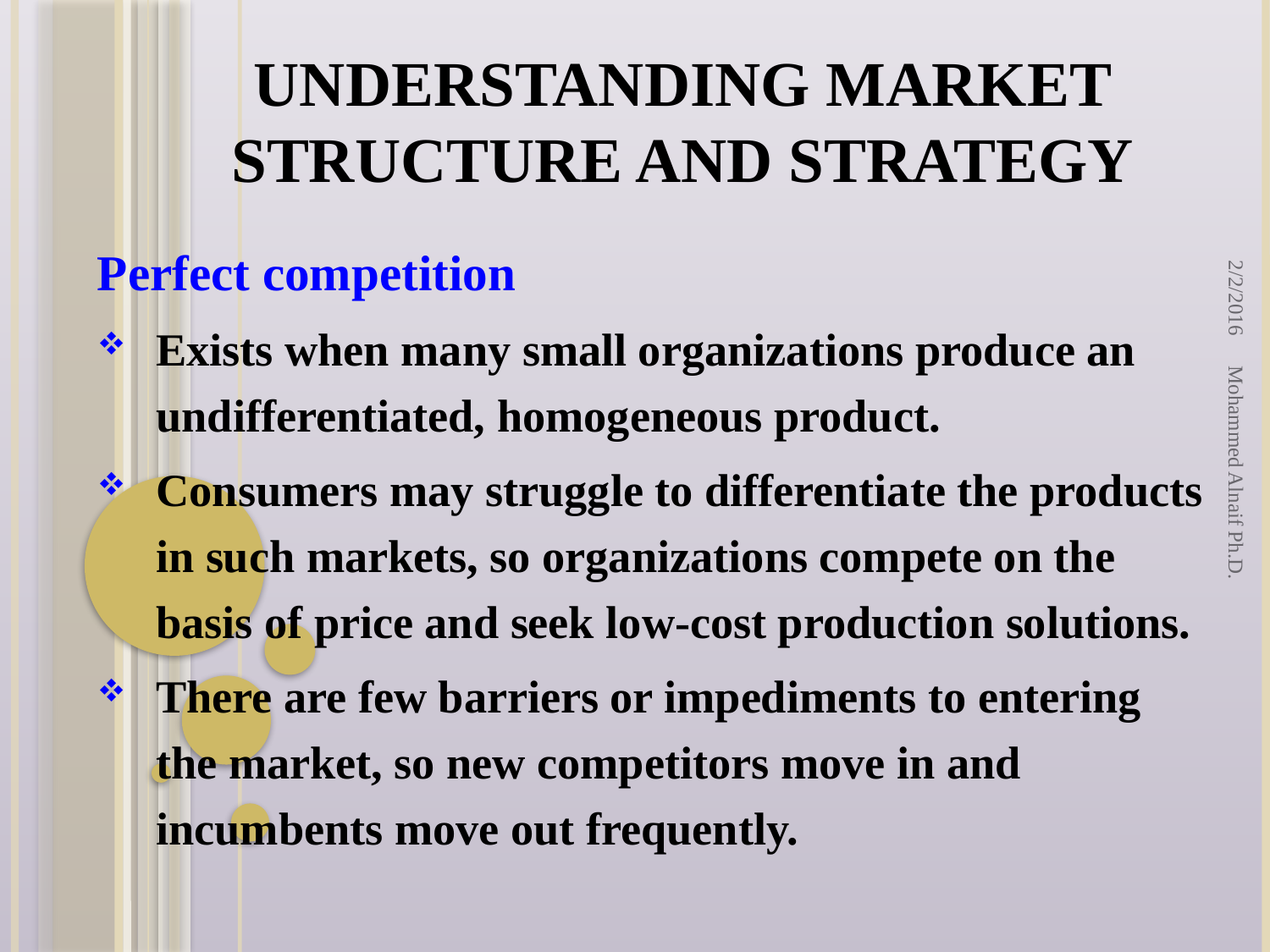

# Understanding Market Structure and Strategy
2/2/2016
Perfect competition
Exists when many small organizations produce an undifferentiated, homogeneous product.
Consumers may struggle to differentiate the products in such markets, so organizations compete on the basis of price and seek low-cost production solutions.
There are few barriers or impediments to entering the market, so new competitors move in and incumbents move out frequently.
Mohammed Alnaif Ph.D.